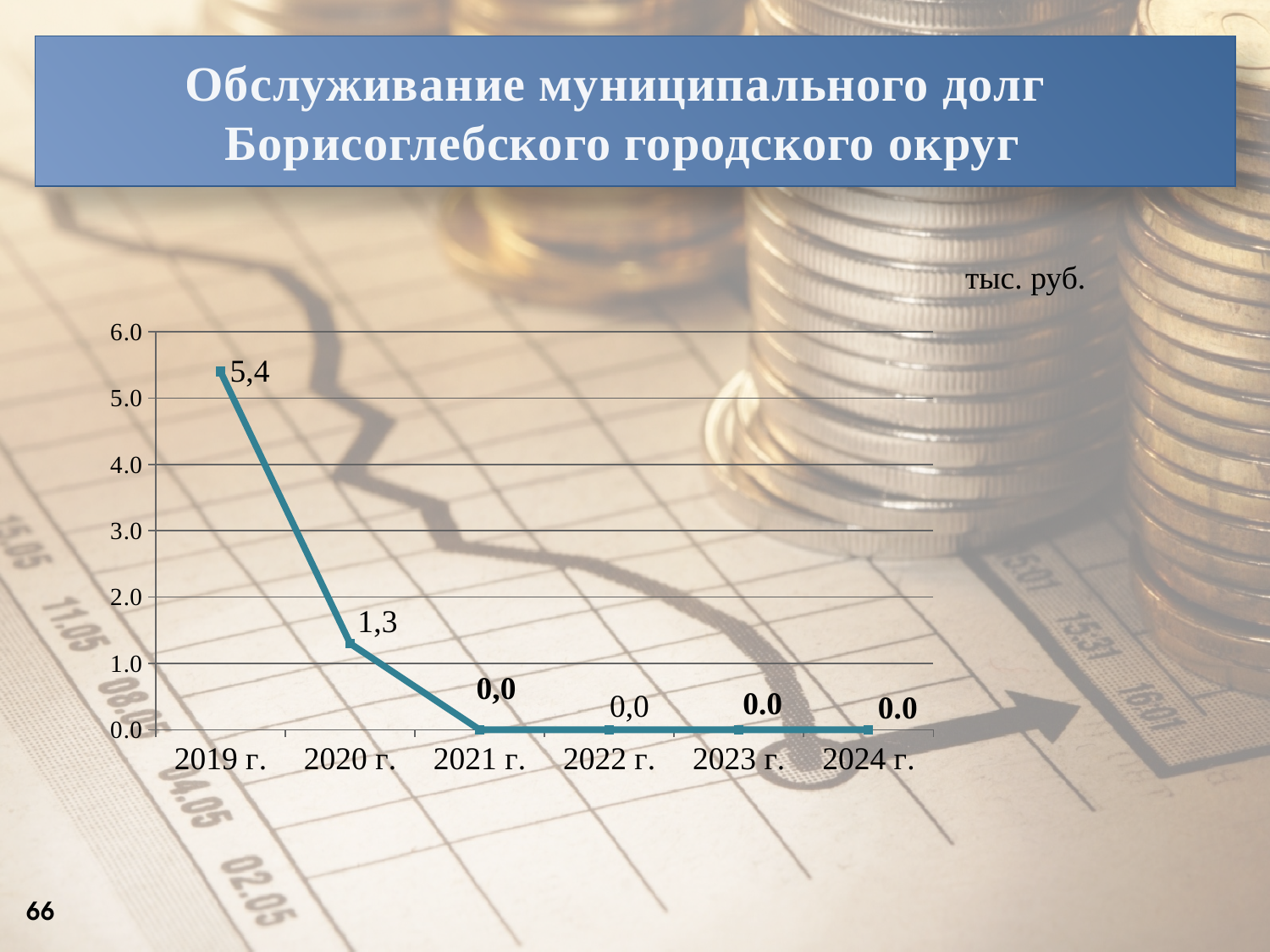

Обслуживание муниципального долга
Борисоглебского городского округа

### Chart

| Category | Ряд 1 |
|---|---|
| 2019 г. | 5.4 |
| 2020 г. | 1.3 |
| 2021 г. | 0.0 |
| 2022 г. | 0.0 |
| 2023 г. | 0.0 |
| 2024 г. | 0.0 |
тыс. руб.
66